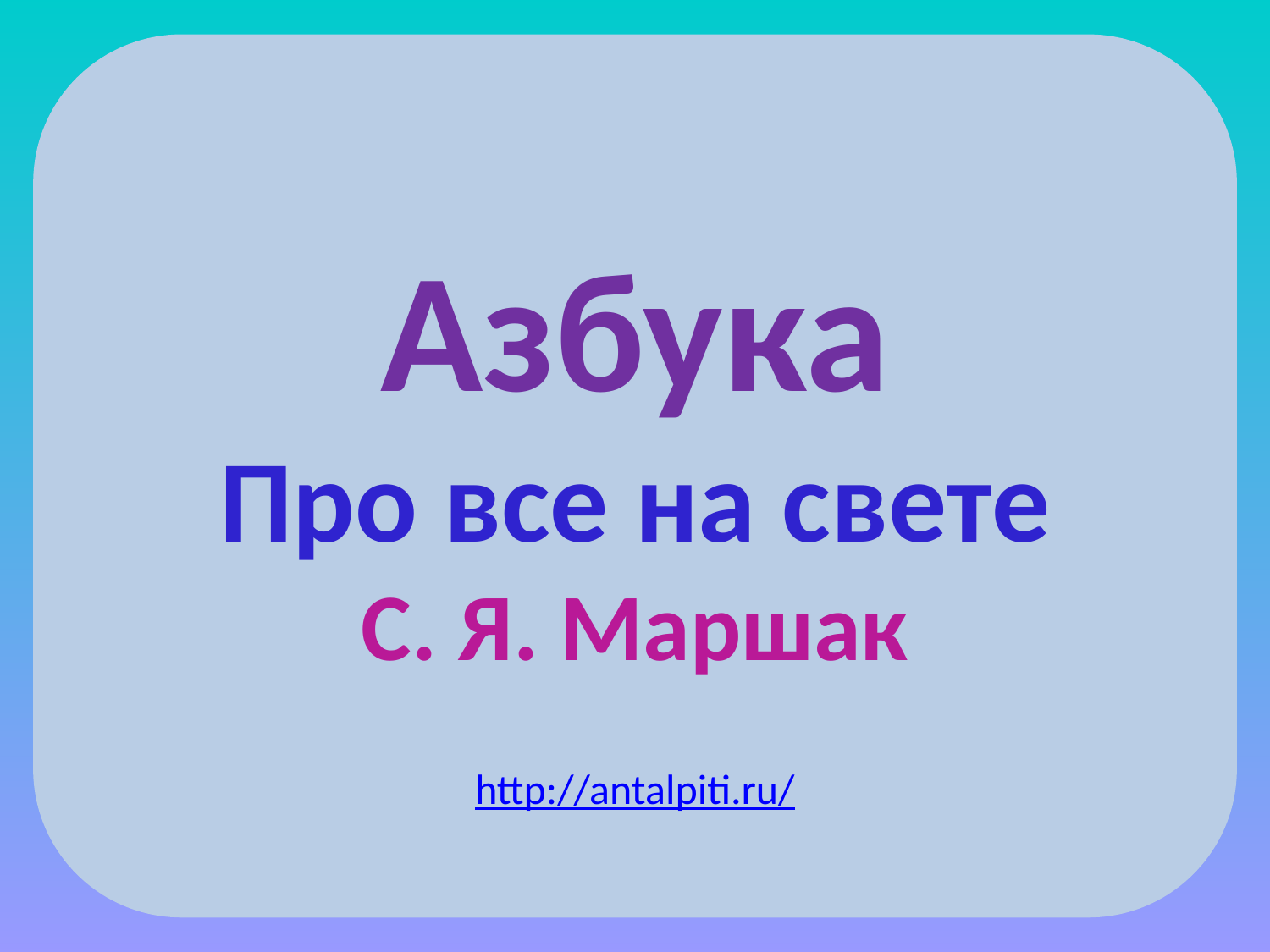

Азбука
Про все на свете
С. Я. Маршак
http://antalpiti.ru/